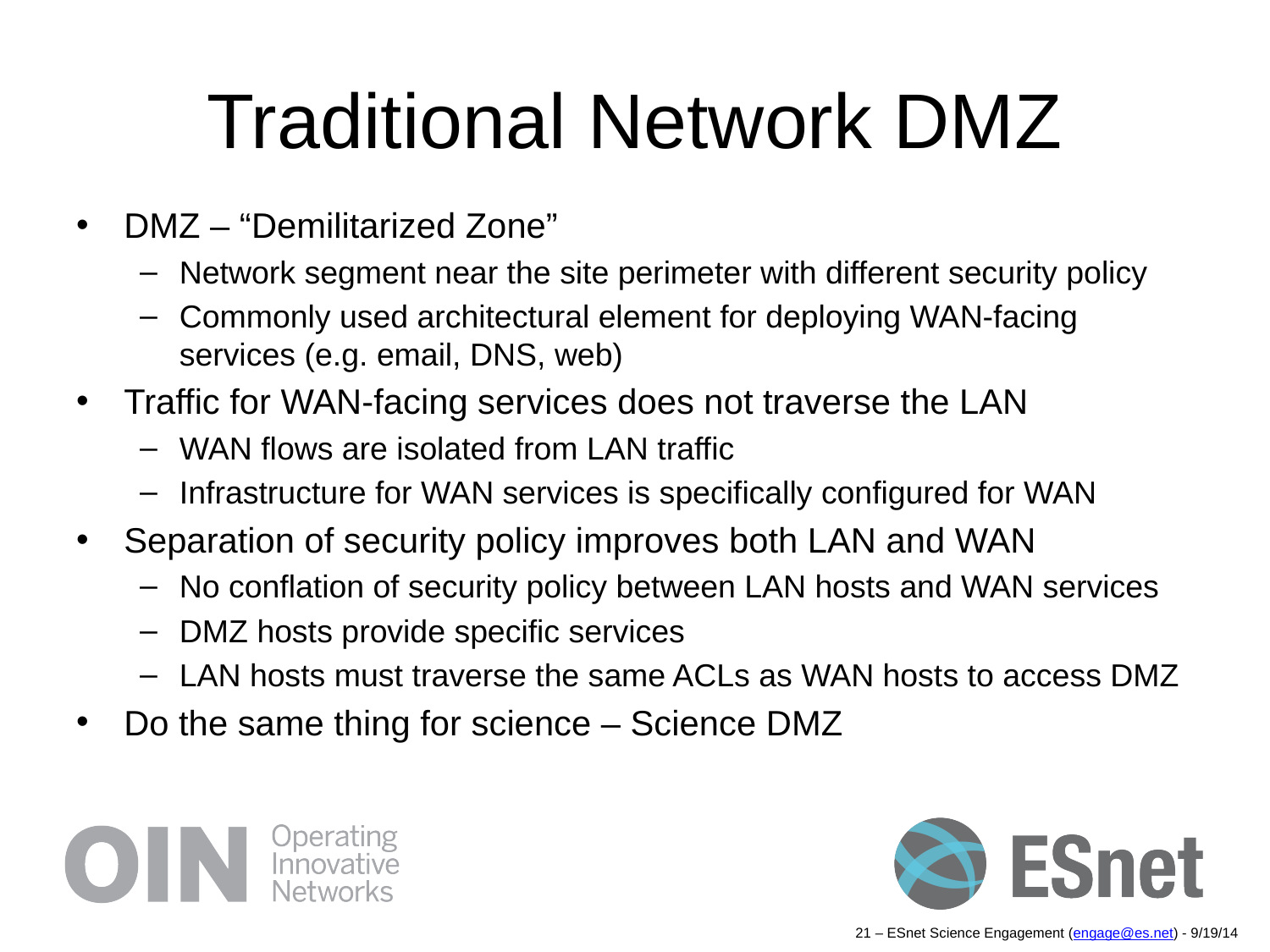

# Traditional Network DMZ
DMZ – “Demilitarized Zone”
Network segment near the site perimeter with different security policy
Commonly used architectural element for deploying WAN-facing services (e.g. email, DNS, web)
Traffic for WAN-facing services does not traverse the LAN
WAN flows are isolated from LAN traffic
Infrastructure for WAN services is specifically configured for WAN
Separation of security policy improves both LAN and WAN
No conflation of security policy between LAN hosts and WAN services
DMZ hosts provide specific services
LAN hosts must traverse the same ACLs as WAN hosts to access DMZ
Do the same thing for science – Science DMZ

21 – ESnet Science Engagement (engage@es.net) - 9/19/14